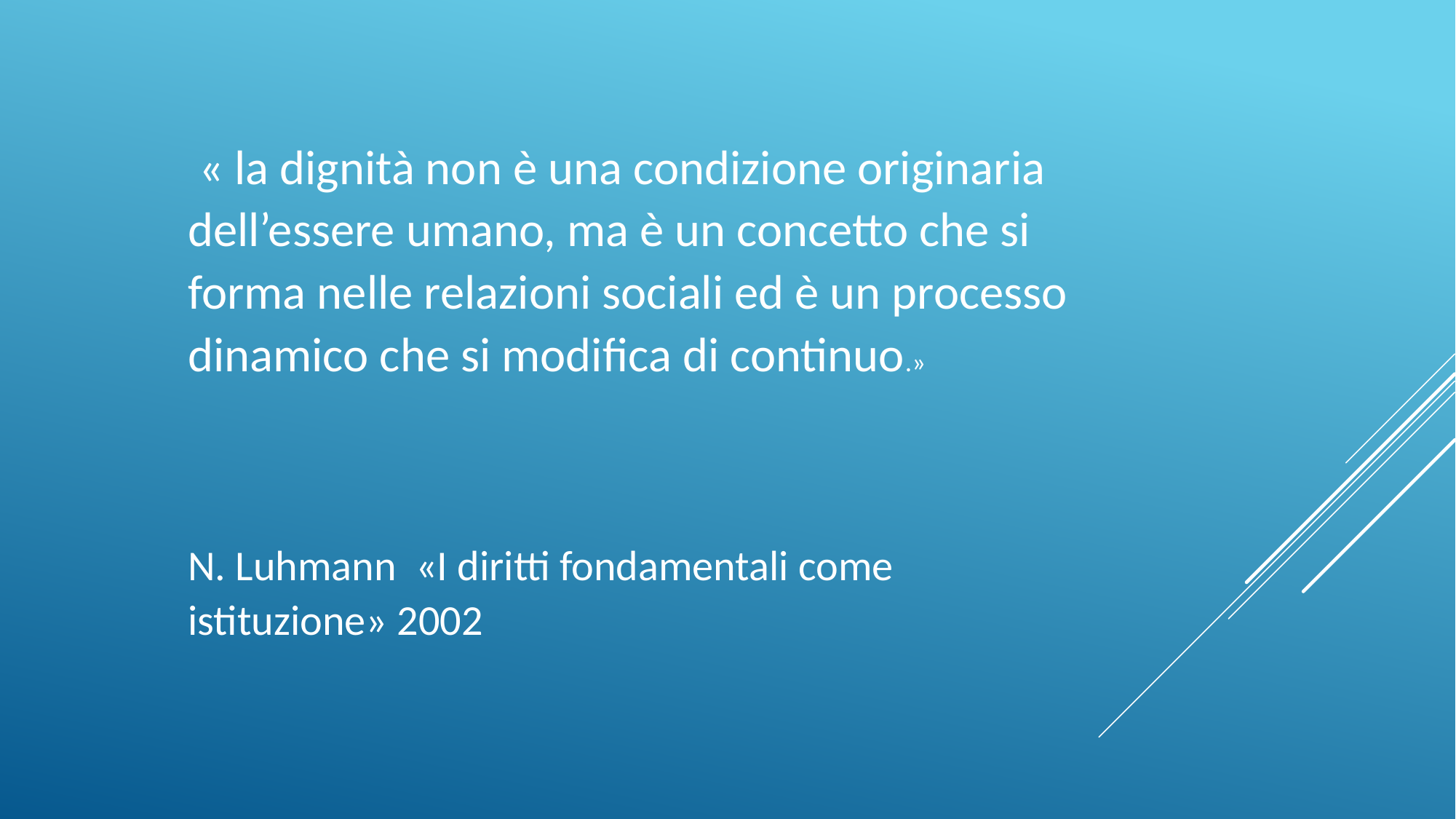

« la dignità non è una condizione originaria dell’essere umano, ma è un concetto che si forma nelle relazioni sociali ed è un processo dinamico che si modifica di continuo.»

N. Luhmann  «I diritti fondamentali come istituzione» 2002